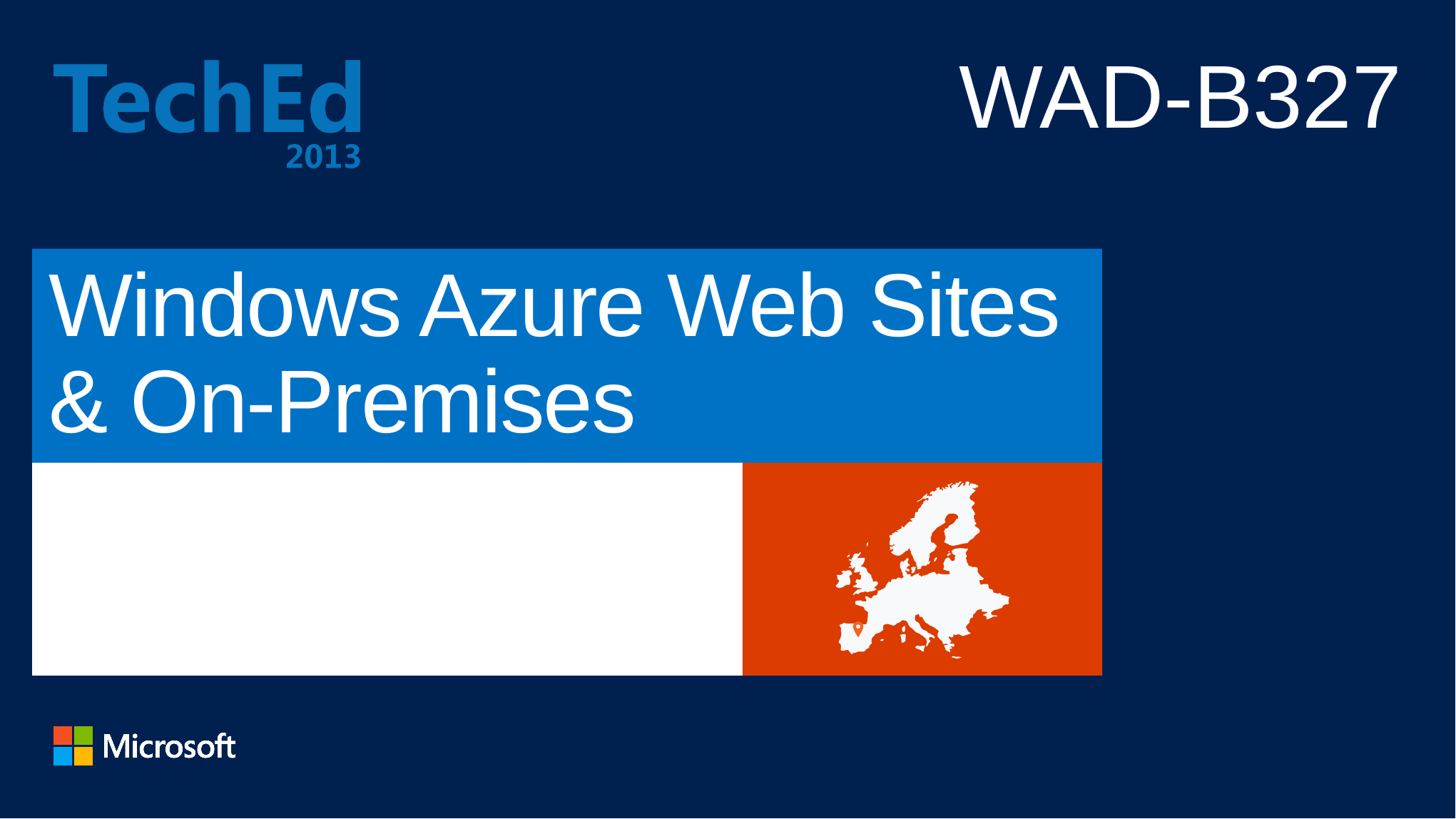

WAD-B327
# Windows Azure Web Sites & On-Premises Connectivity
Brady Gaster
Microsoft Windows Azure Evangelist